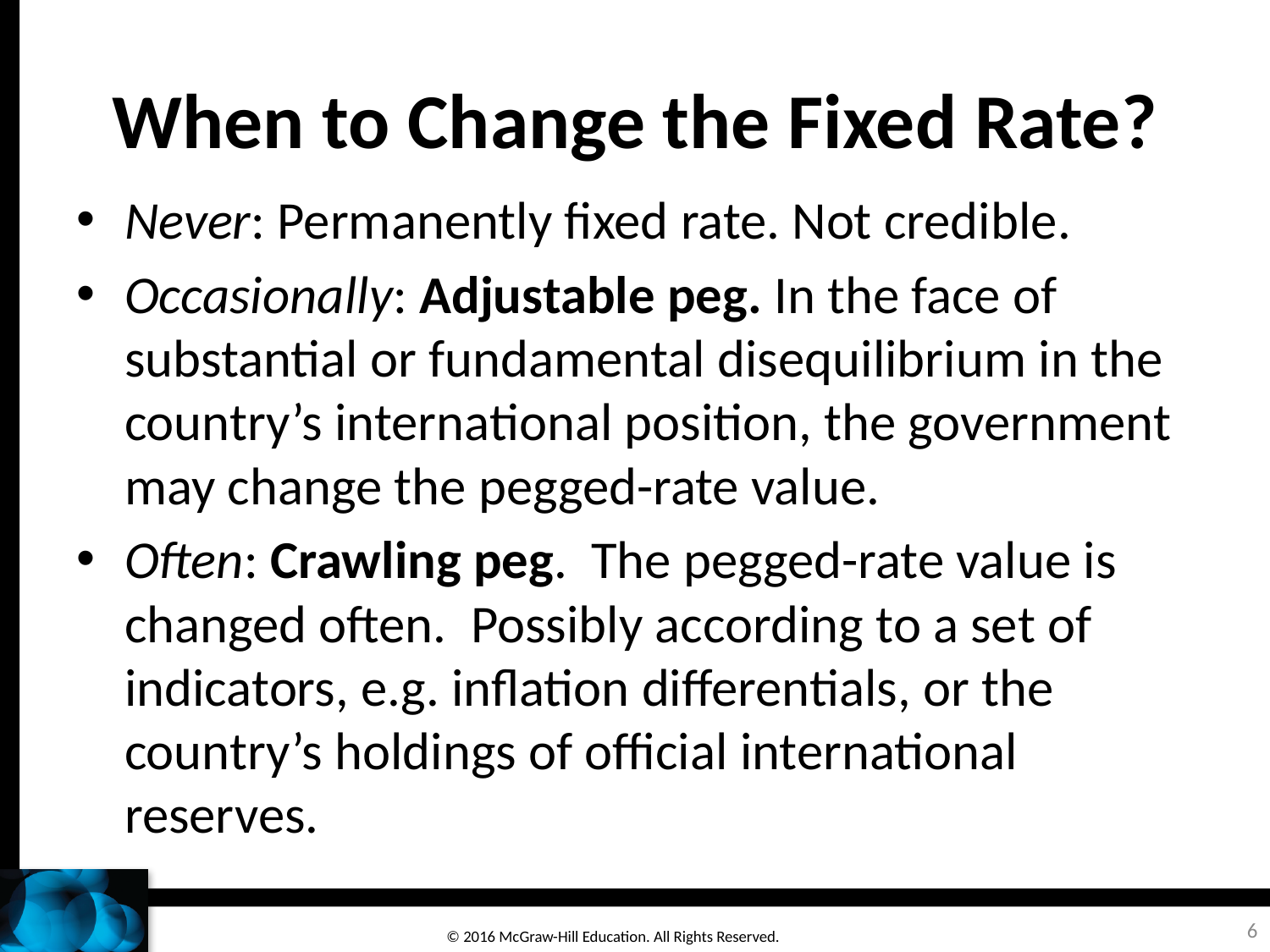

# When to Change the Fixed Rate?
Never: Permanently fixed rate. Not credible.
Occasionally: Adjustable peg. In the face of substantial or fundamental disequilibrium in the country’s international position, the government may change the pegged-rate value.
Often: Crawling peg.  The pegged-rate value is changed often.  Possibly according to a set of indicators, e.g. inflation differentials, or the country’s holdings of official international reserves.

6
© 2016 McGraw-Hill Education. All Rights Reserved.